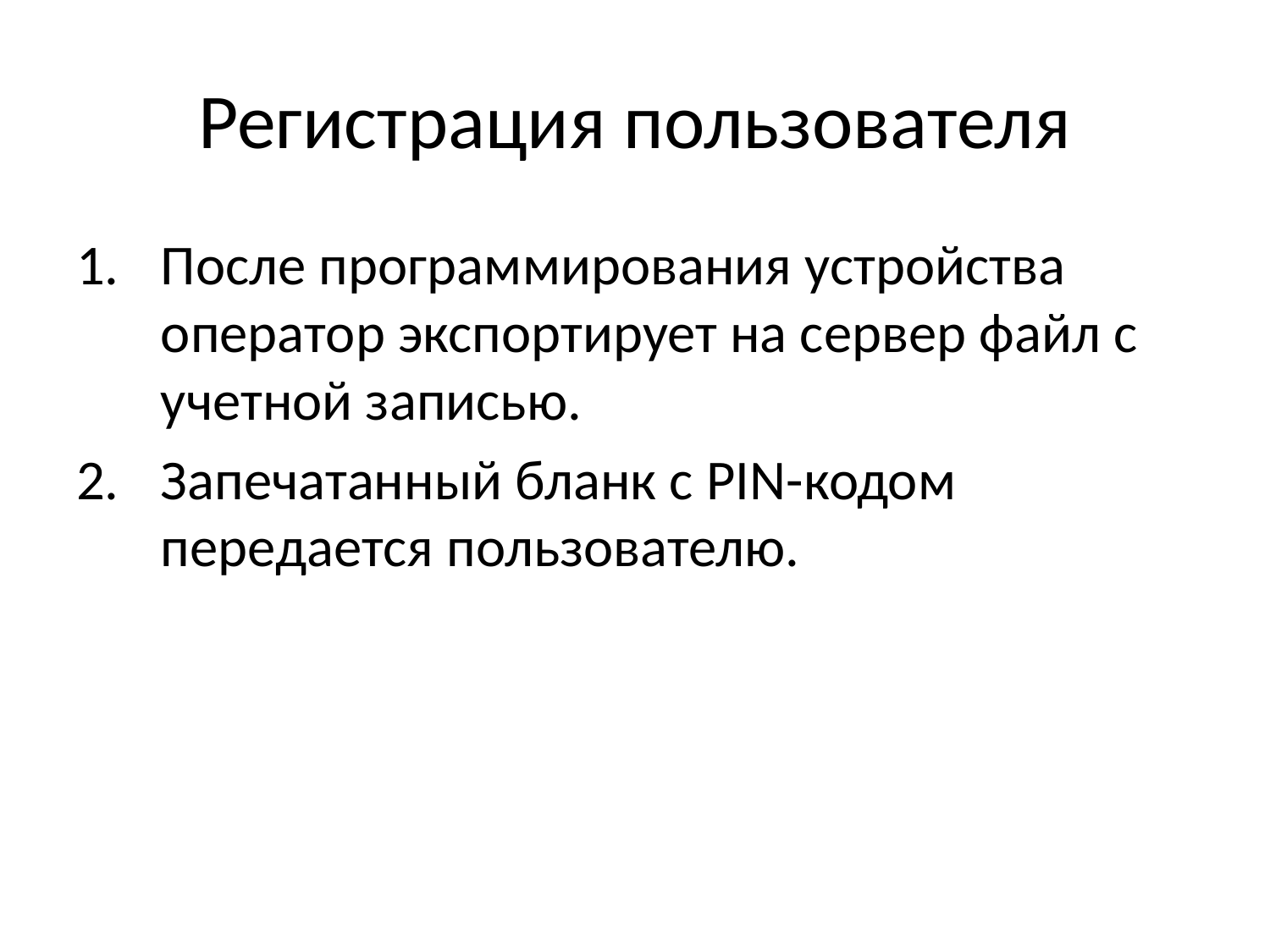

# Регистрация пользователя
После программирования устройства оператор экспортирует на сервер файл с учетной записью.
Запечатанный бланк с PIN-кодом передается пользователю.